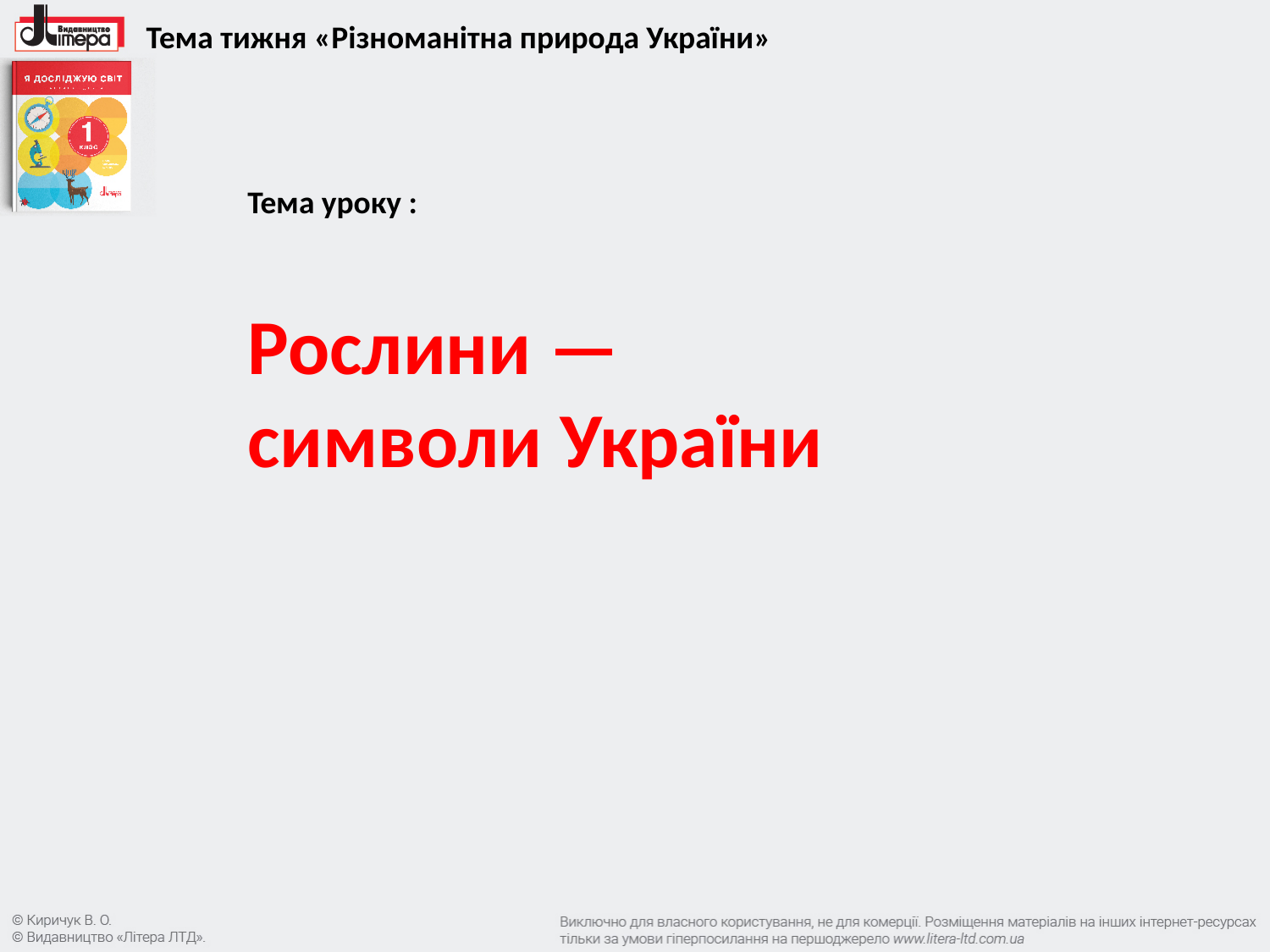

Тема тижня «Різноманітна природа України»
Тема уроку :

Рослини —
символи України